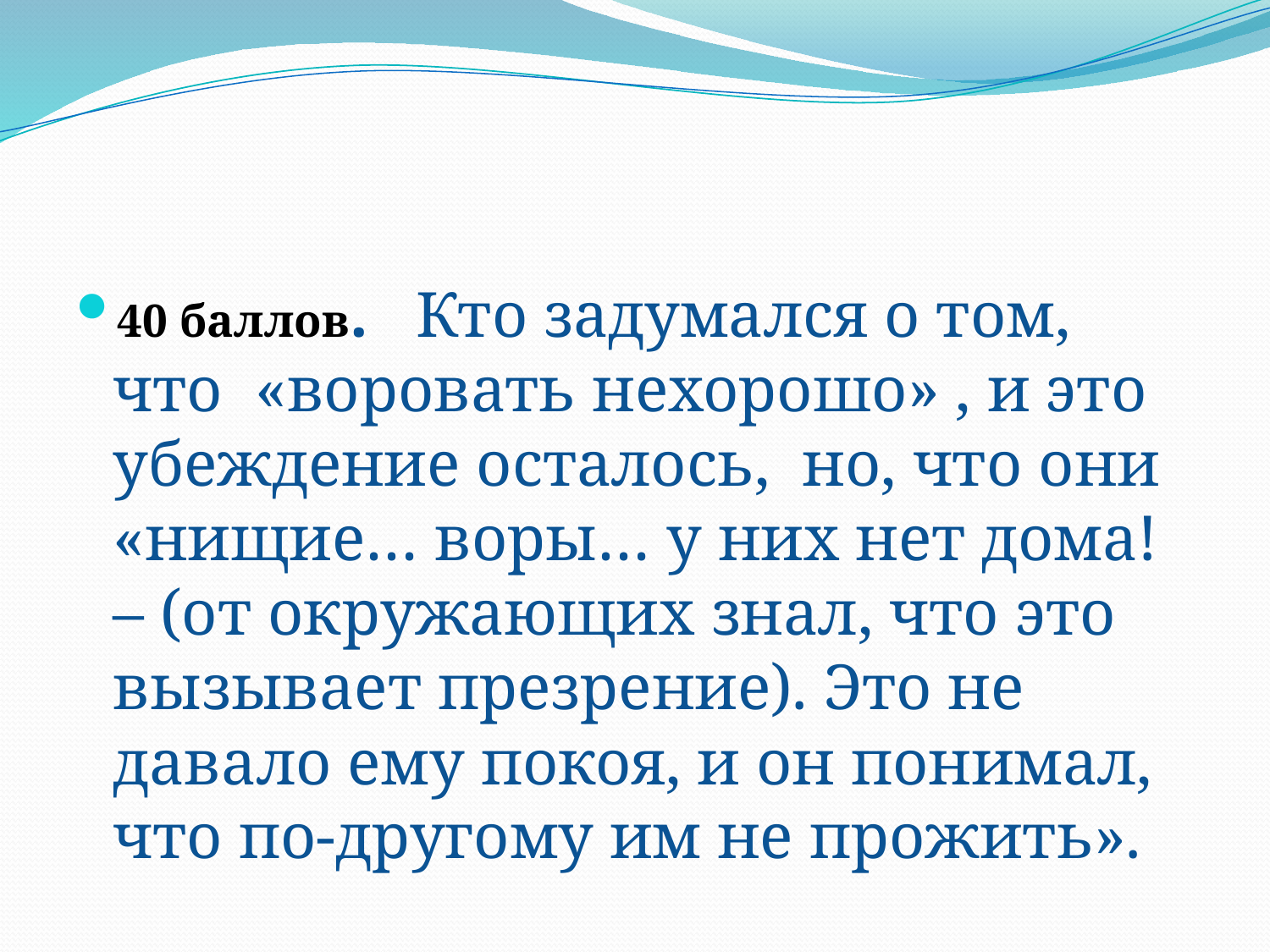

#
40 баллов.   Кто задумался о том, что  «воровать нехорошо» , и это убеждение осталось,  но, что они «нищие… воры… у них нет дома! – (от окружающих знал, что это вызывает презрение). Это не давало ему покоя, и он понимал, что по-другому им не прожить».